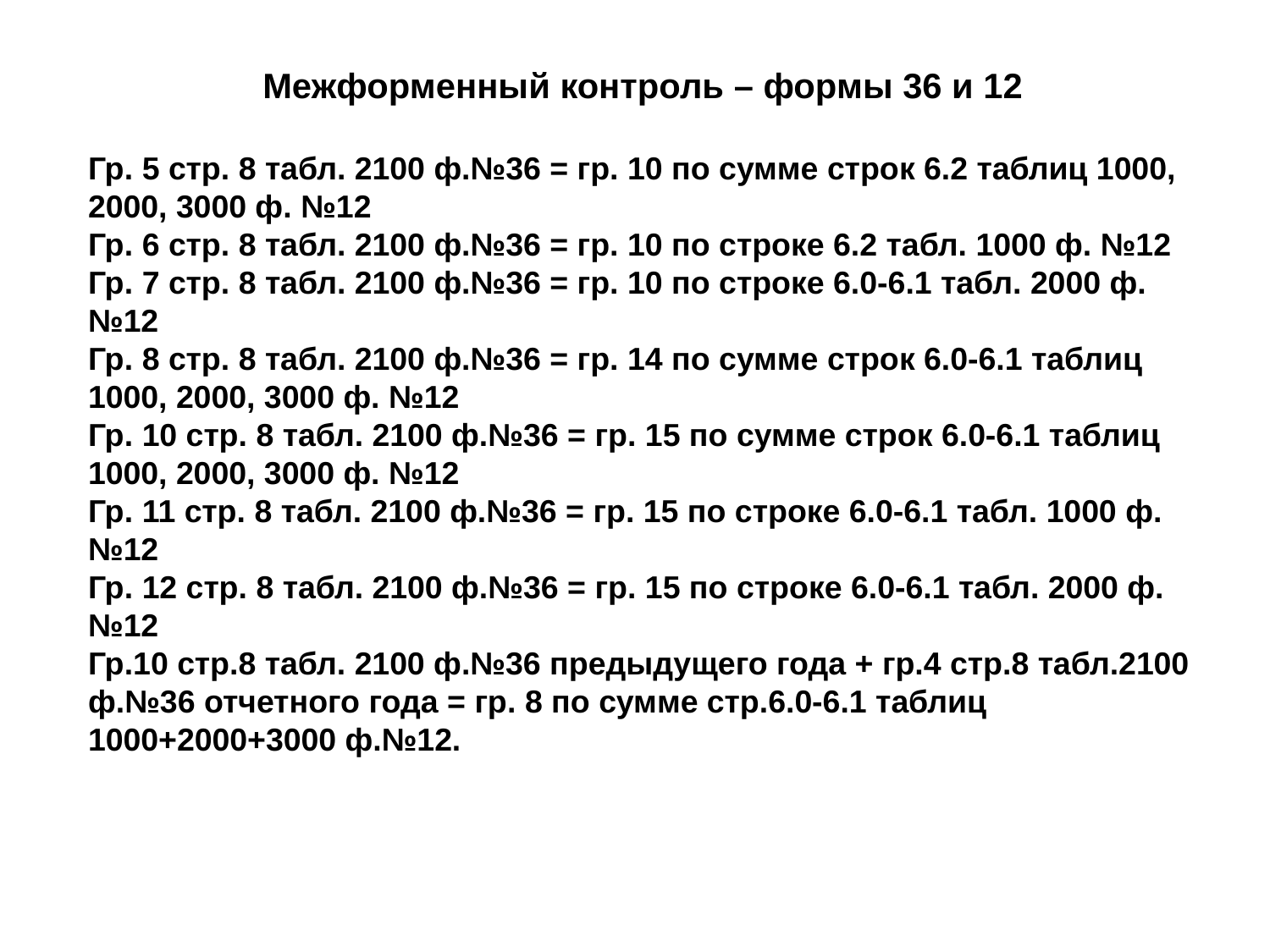

Межформенный контроль – формы 36 и 12

Гр. 5 стр. 8 табл. 2100 ф.№36 = гр. 10 по сумме строк 6.2 таблиц 1000, 2000, 3000 ф. №12
Гр. 6 стр. 8 табл. 2100 ф.№36 = гр. 10 по строке 6.2 табл. 1000 ф. №12
Гр. 7 стр. 8 табл. 2100 ф.№36 = гр. 10 по строке 6.0-6.1 табл. 2000 ф. №12
Гр. 8 стр. 8 табл. 2100 ф.№36 = гр. 14 по сумме строк 6.0-6.1 таблиц 1000, 2000, 3000 ф. №12
Гр. 10 стр. 8 табл. 2100 ф.№36 = гр. 15 по сумме строк 6.0-6.1 таблиц 1000, 2000, 3000 ф. №12
Гр. 11 стр. 8 табл. 2100 ф.№36 = гр. 15 по строке 6.0-6.1 табл. 1000 ф. №12
Гр. 12 стр. 8 табл. 2100 ф.№36 = гр. 15 по строке 6.0-6.1 табл. 2000 ф. №12
Гр.10 стр.8 табл. 2100 ф.№36 предыдущего года + гр.4 стр.8 табл.2100 ф.№36 отчетного года = гр. 8 по сумме стр.6.0-6.1 таблиц 1000+2000+3000 ф.№12.